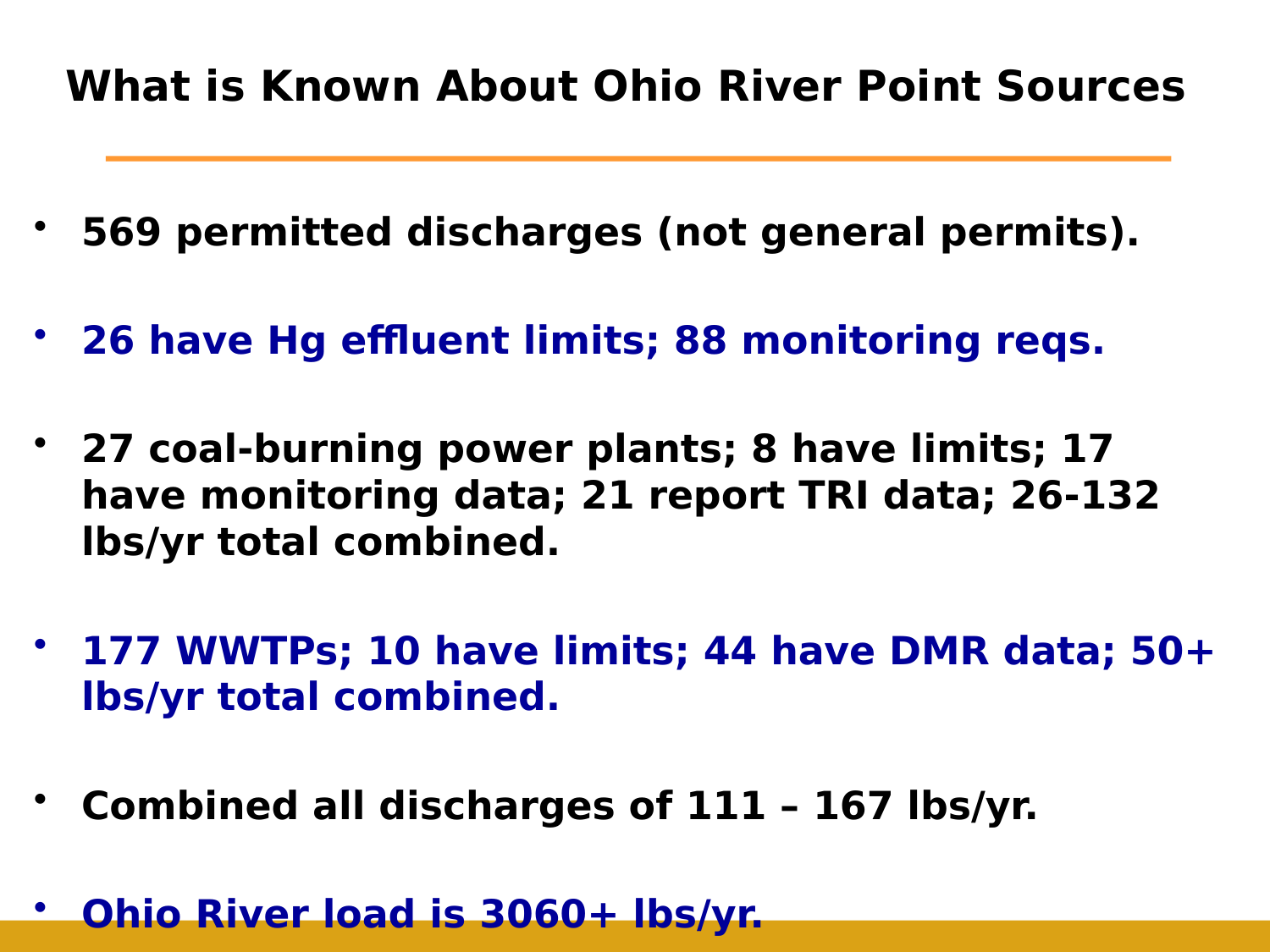

# What is Known About Ohio River Point Sources

569 permitted discharges (not general permits).

26 have Hg effluent limits; 88 monitoring reqs.

27 coal-burning power plants; 8 have limits; 17 have monitoring data; 21 report TRI data; 26-132 lbs/yr total combined.

177 WWTPs; 10 have limits; 44 have DMR data; 50+ lbs/yr total combined.

Combined all discharges of 111 – 167 lbs/yr.

Ohio River load is 3060+ lbs/yr.